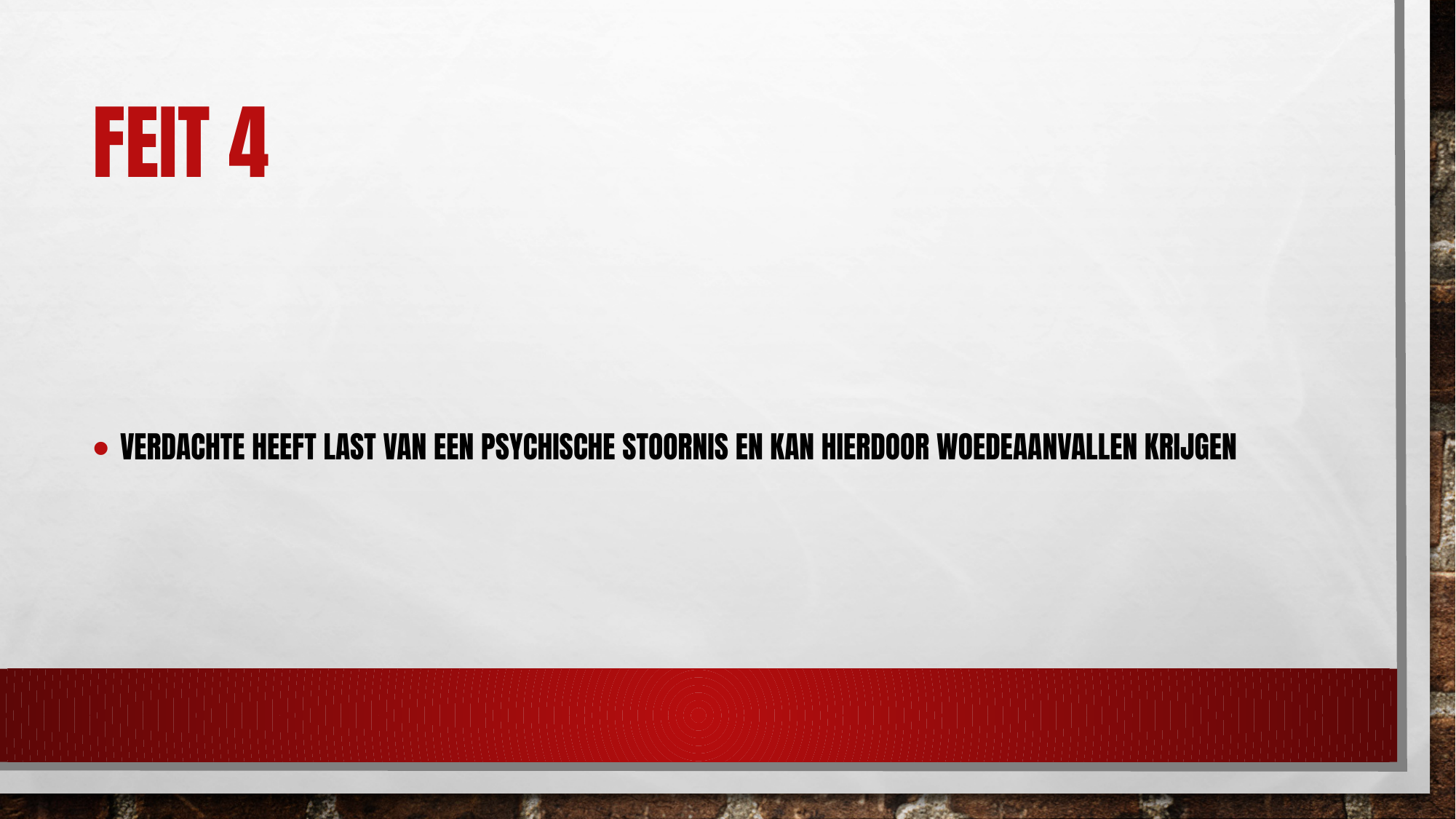

# Feit 4
Verdachte heeft last van een psychische stoornis en kan hierdoor woedeaanvallen krijgen